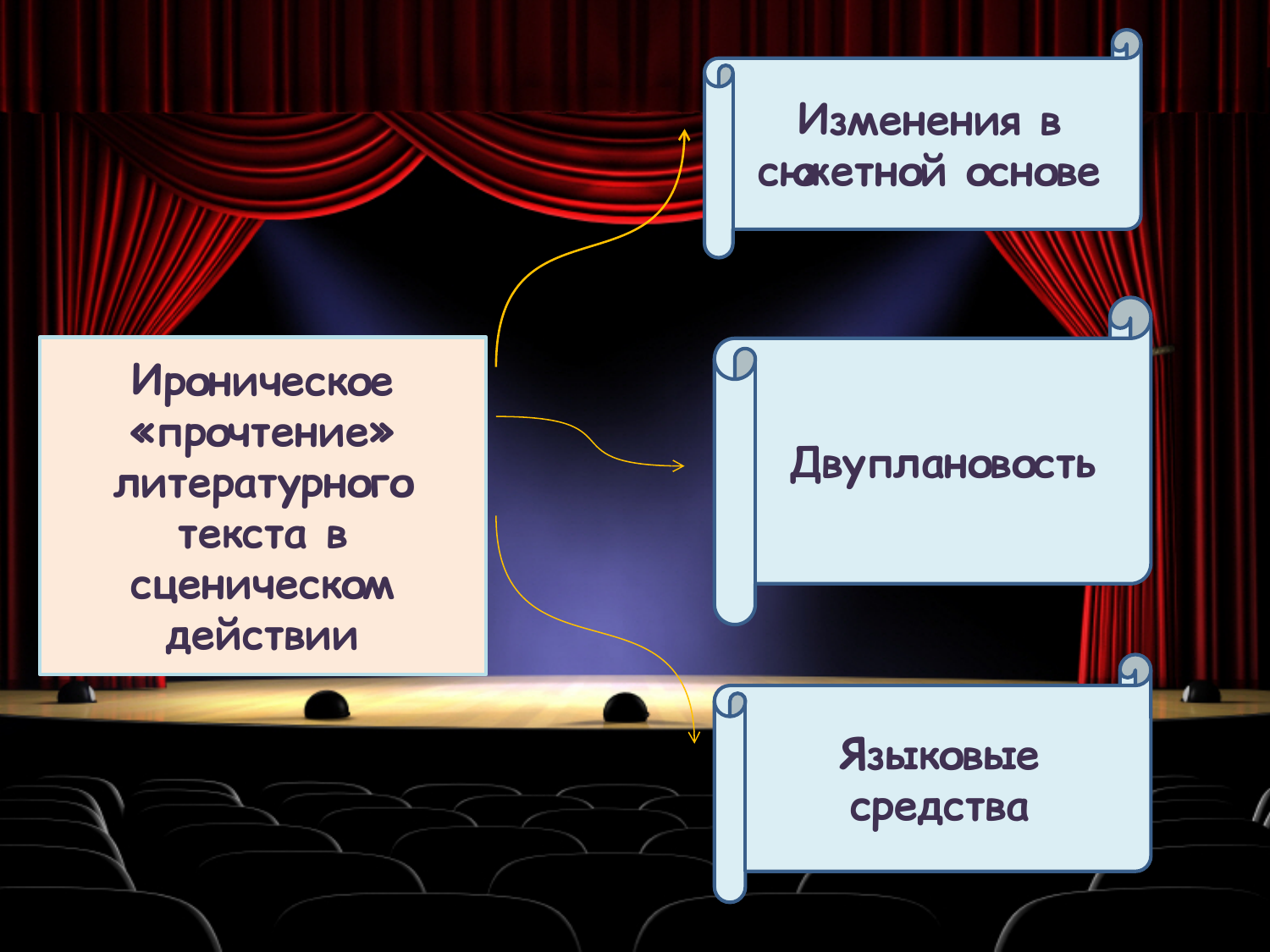

Изменения в сюжетной основе
Двуплановость
Ироническое «прочтение» литературного текста в сценическом действии
Языковые средства